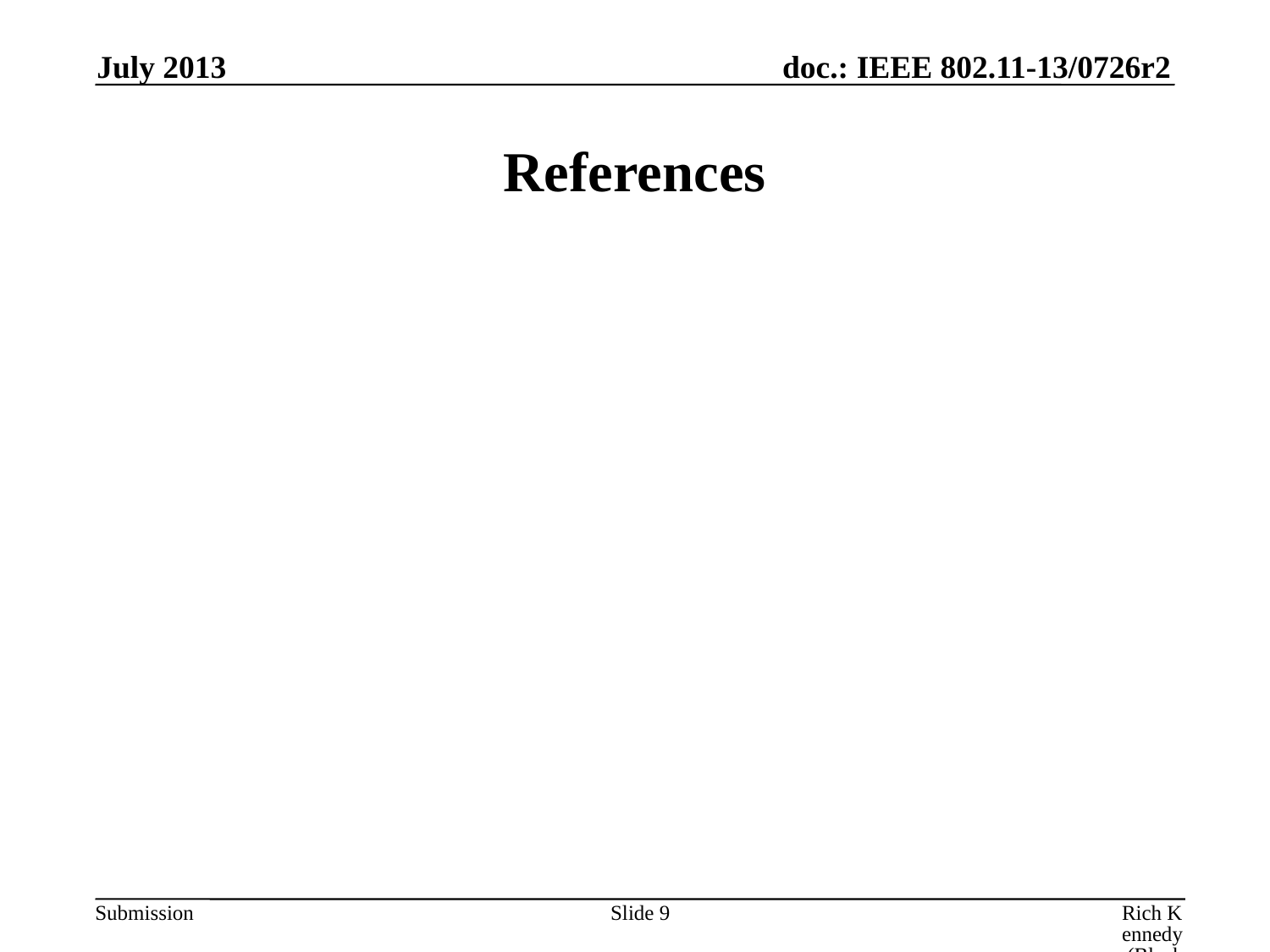

July 2013
# References

Slide 9
Rich Kennedy (BlackBerry)